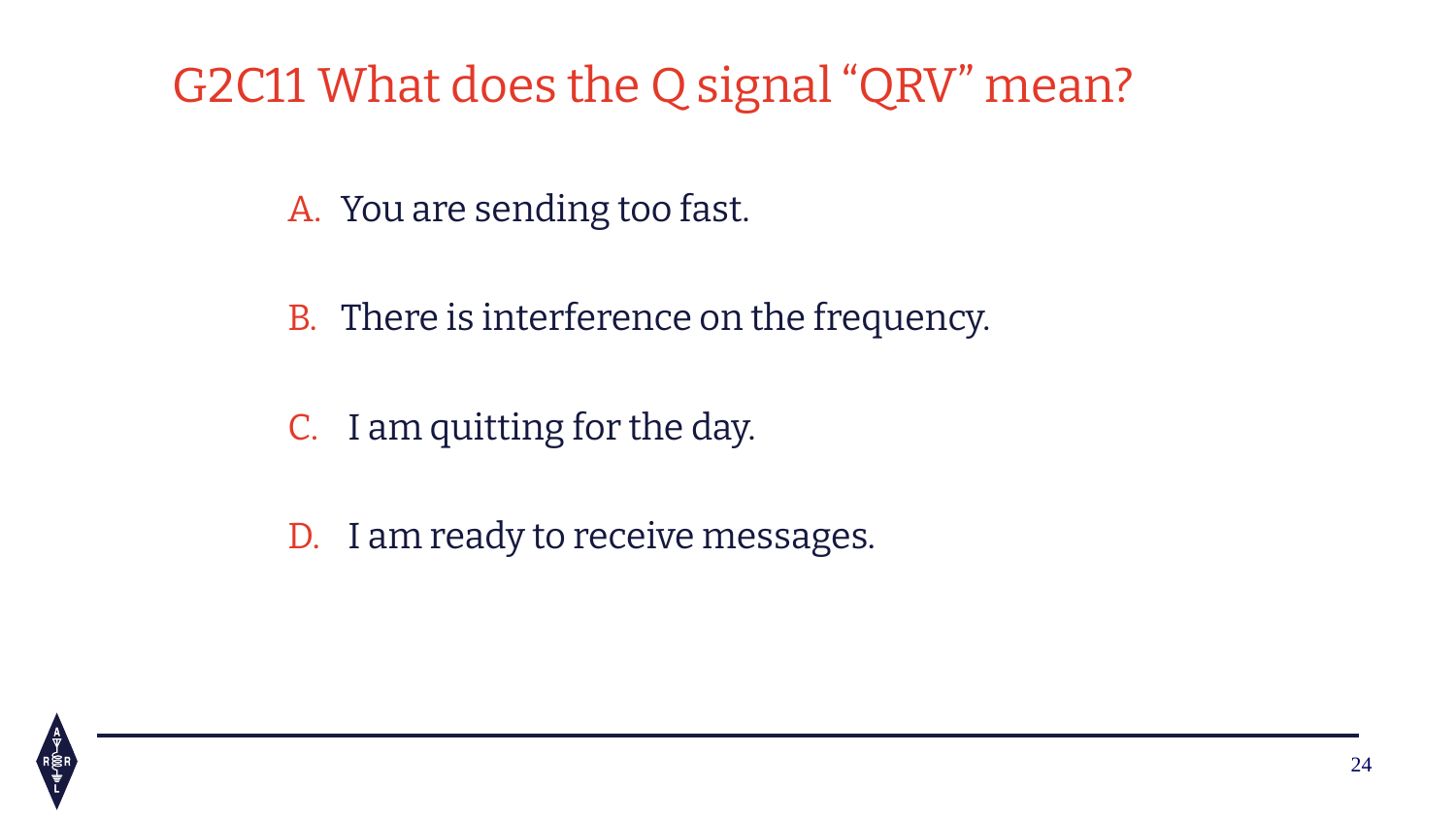

G2C11	What does the Q signal “QRV” mean?
 You are sending too fast.

 There is interference on the frequency.

  I am quitting for the day.

  I am ready to receive messages.
24